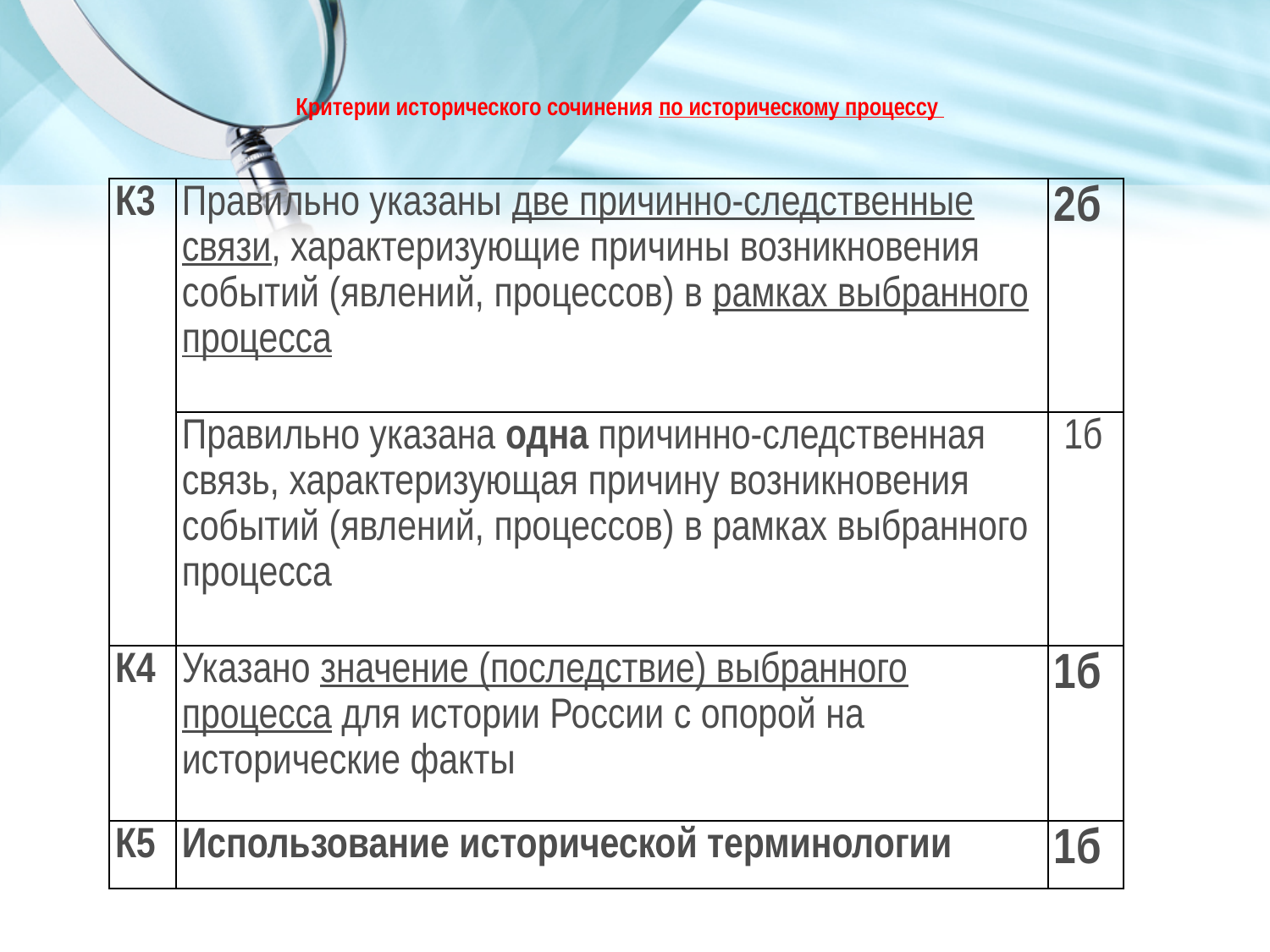

Критерии исторического сочинения по историческому процессу
| К3 | Правильно указаны две причинно-следственные связи, характеризующие причины возникновения событий (явлений, процессов) в рамках выбранного процесса | 2б |
| --- | --- | --- |
|  | Правильно указана одна причинно-следственная связь, характеризующая причину возникновения событий (явлений, процессов) в рамках выбранного процесса | 1б |
| К4 | Указано значение (последствие) выбранного процесса для истории России с опорой на исторические факты | 1б |
| К5 | Использование исторической терминологии | 1б |
| К1 | Правильно указаны два события (явления, процесса) | 2б |
| --- | --- | --- |
| К2 | Правильно названы две исторические личности; правильно охарактеризована роль каждой из этих личностей с указанием их конкретных действий, в значительной степени повлиявших на ход и (или) результат названных событий (явлений, процессов) в рамках выбранного процесса | 2б |
|  | Правильно названы одна-две исторические личности; правильно охарактеризована роль только одной личности с указанием её конкретных действий (или конкретного действия), в значительной степени повлиявших на ход и (или)результат названных событий (явлений, процессов) в рамках выбранного процесса | 1б |
| К3 | Правильно указаны две причинно-следственные связи, характеризующие причины возникновения событий (явлений, процессов) в рамках выбранного процесса | 2б |
|  | Правильно указана одна причинно-следственная связь, характеризующая причину возникновения событий (явлений, процессов) в рамках выбранного процесса |  |
| К4 | Указано значение (последствие) выбранного процесса для истории России с опорой на исторические факты | 1б |
| К5 | Использование исторической терминологии | 1б |
| К6 | Наличие фактических ошибок 1, 2 или 3 балла по критерию К6 может быть выставлено только в случае, если по критериям К1–К4 выставлено в сумме не менее 6 баллов |  |
|  | В историческом сочинении отсутствуют фактические ошибки | 3б |
| К7 | Форма изложения 1 балл по критерию К7 может быть выставлен только в случае, если по критериям К1–К4 выставлено в сумме не менее 6 баллов | 1б |